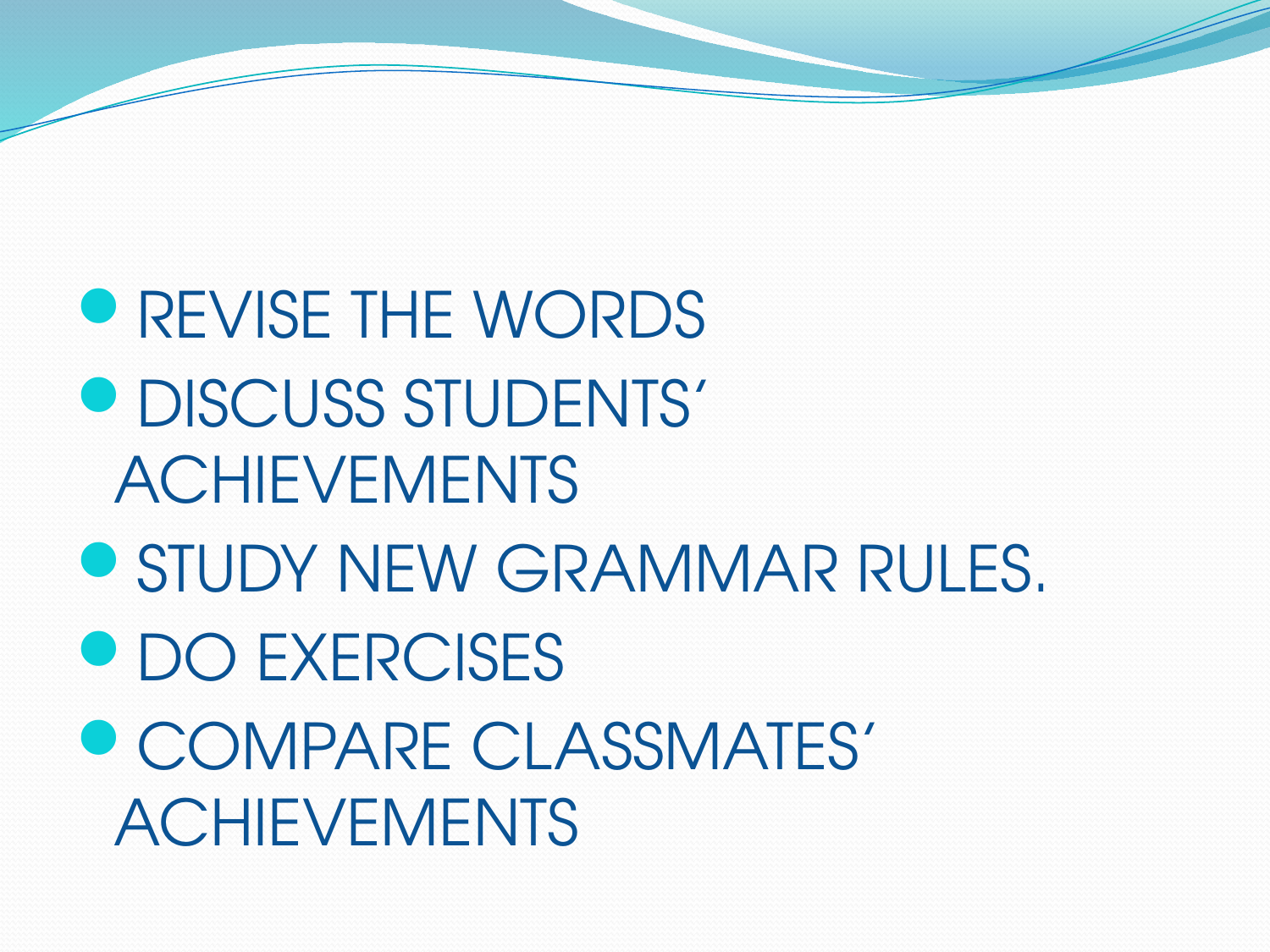

#
REVISE THE WORDS
DISCUSS STUDENTS’ ACHIEVEMENTS
STUDY NEW GRAMMAR RULES.
DO EXERCISES
COMPARE CLASSMATES’ ACHIEVEMENTS